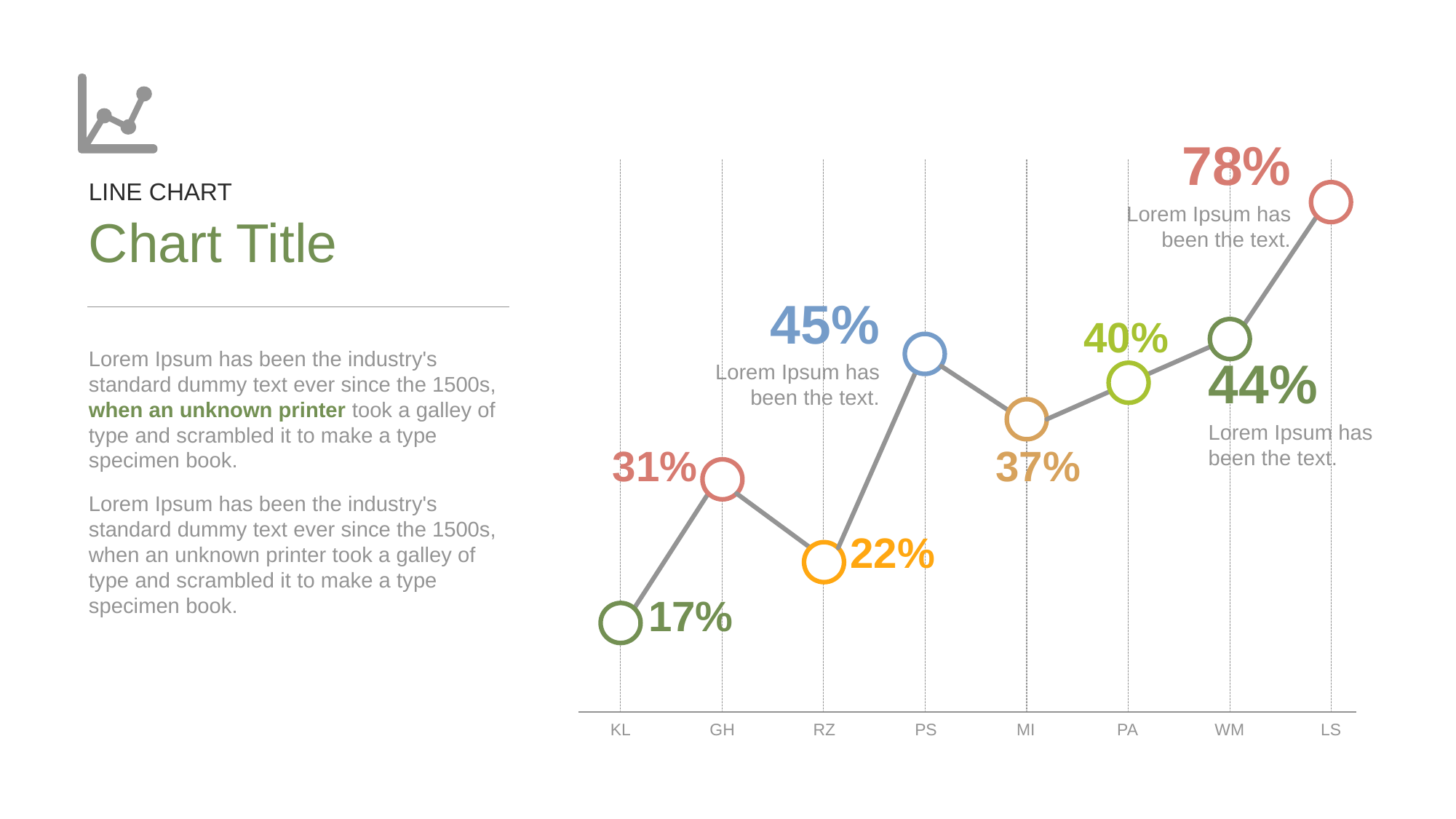

78%
KL
GH
RZ
PS
MI
PA
WM
LS
LINE CHART

Lorem Ipsum has been the text.
Chart Title
45%
40%

Lorem Ipsum has been the industry's standard dummy text ever since the 1500s, when an unknown printer took a galley of type and scrambled it to make a type specimen book.
Lorem Ipsum has been the industry's standard dummy text ever since the 1500s, when an unknown printer took a galley of type and scrambled it to make a type specimen book.
44%
Lorem Ipsum has been the text.

Lorem Ipsum has been the text.
31%
37%

22%

17%